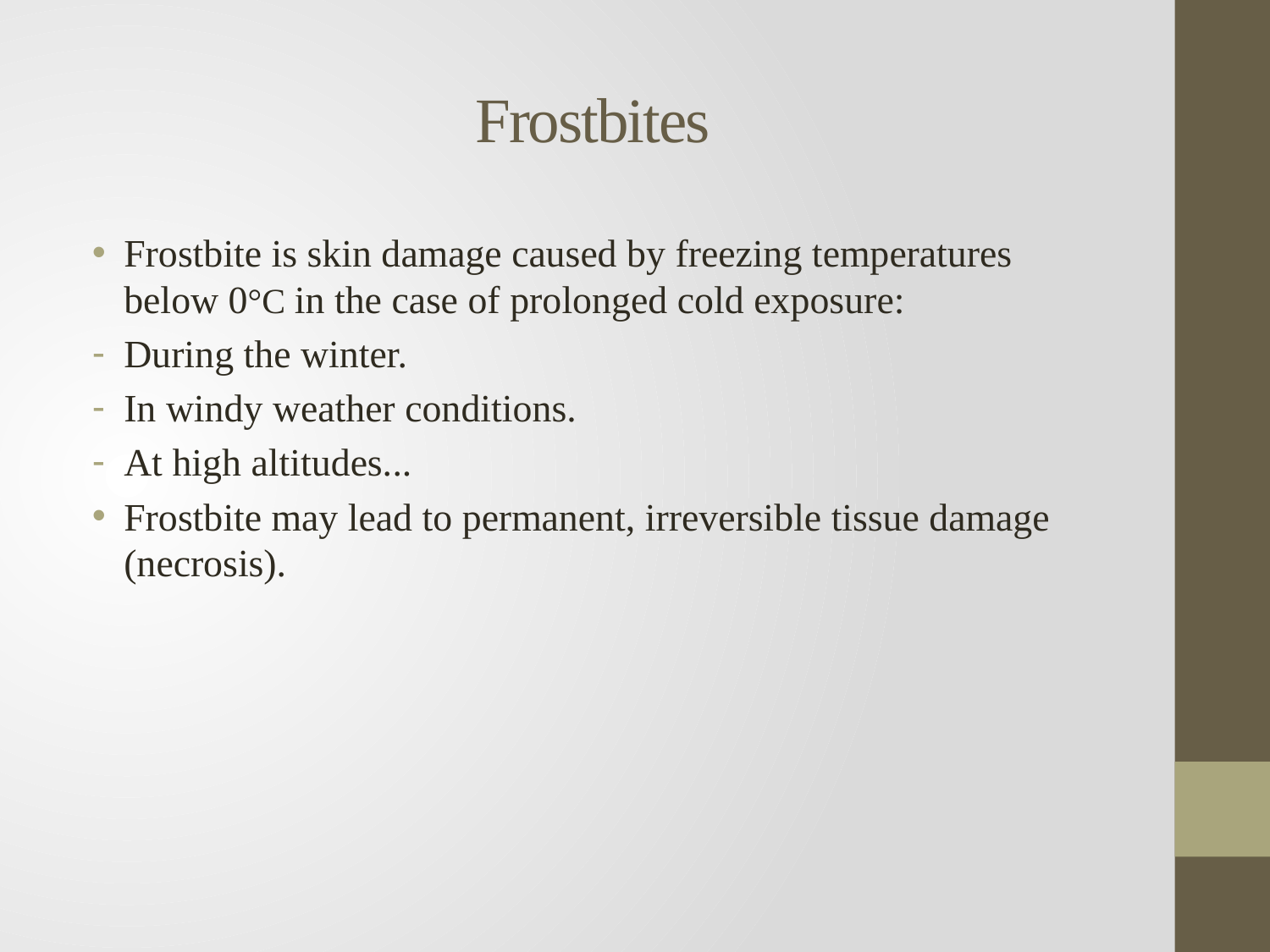

# Frostbites
Frostbite is skin damage caused by freezing temperatures below 0°C in the case of prolonged cold exposure:
During the winter.
In windy weather conditions.
At high altitudes...
Frostbite may lead to permanent, irreversible tissue damage (necrosis).